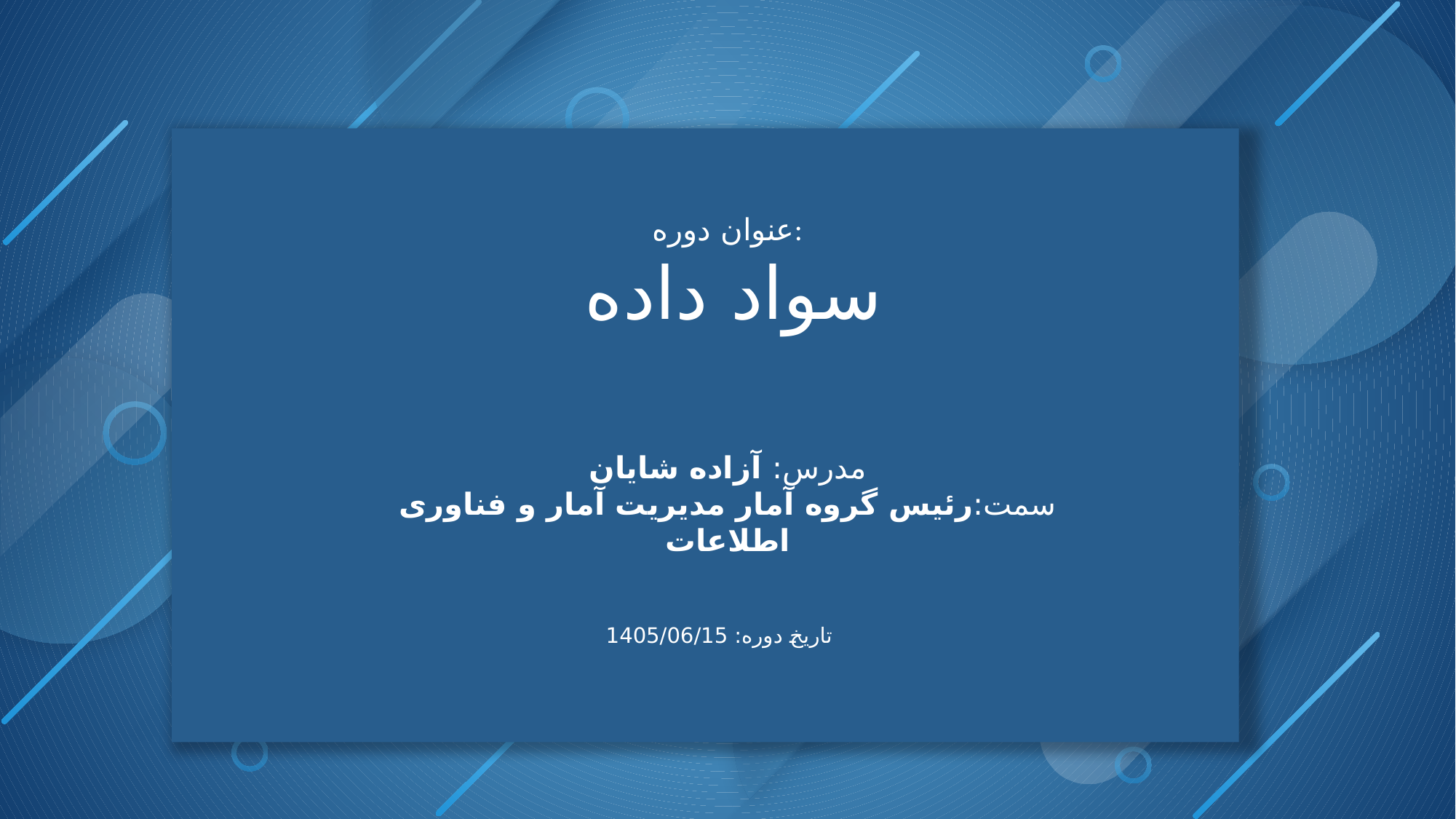

عنوان دوره:
 سواد داده
مدرس: آزاده شایان
سمت:رئیس گروه آمار مدیریت آمار و فناوری اطلاعات
تاریخ دوره: 1405/06/15